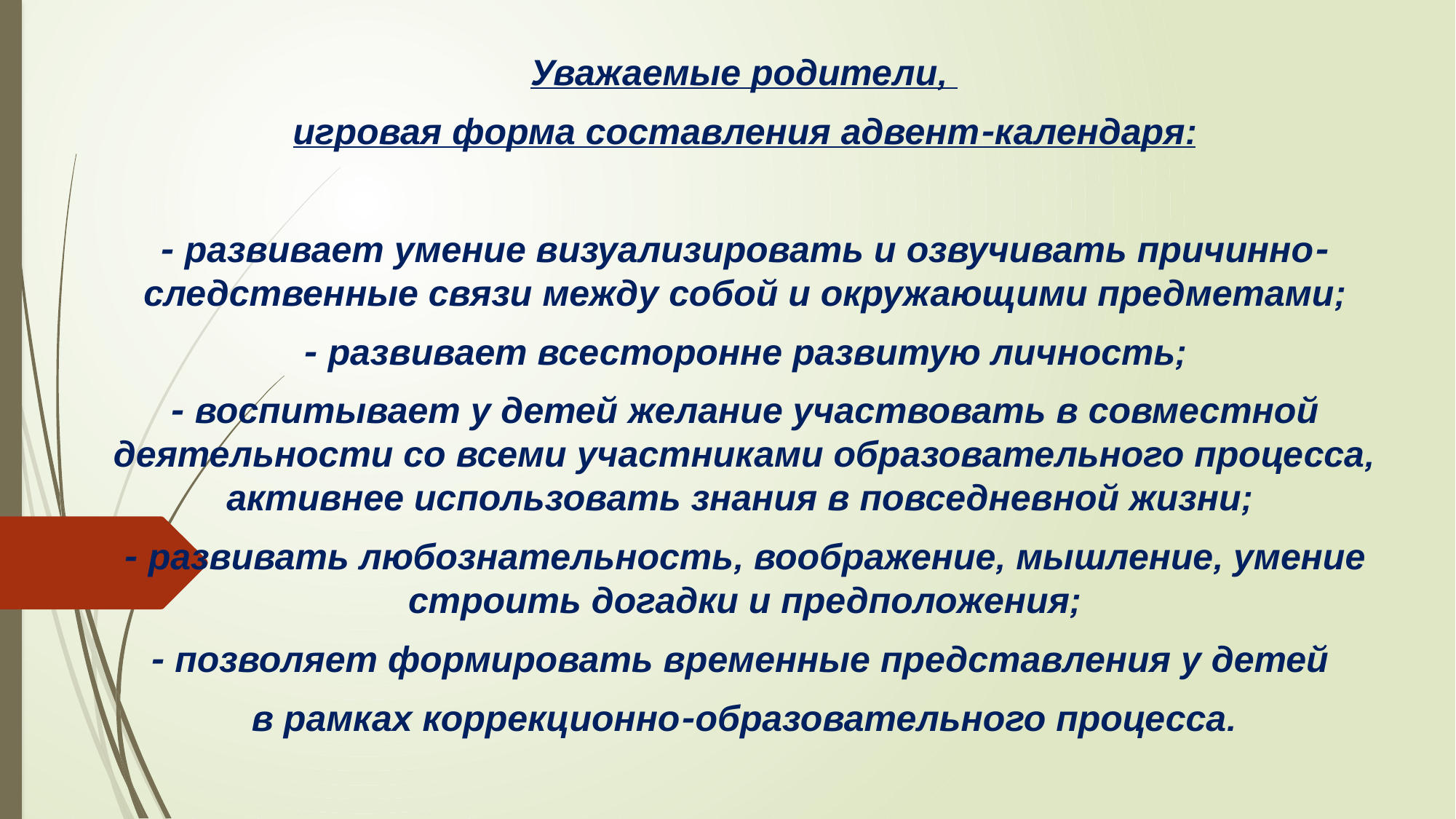

#

Уважаемые родители,
игровая форма составления адвент-календаря:

- развивает умение визуализировать и озвучивать причинно-следственные связи между собой и окружающими предметами;
- развивает всесторонне развитую личность;
- воспитывает у детей желание участвовать в совместной деятельности со всеми участниками образовательного процесса, активнее использовать знания в повседневной жизни;
- развивать любознательность, воображение, мышление, умение строить догадки и предположения;
- позволяет формировать временные представления у детей
в рамках коррекционно-образовательного процесса.